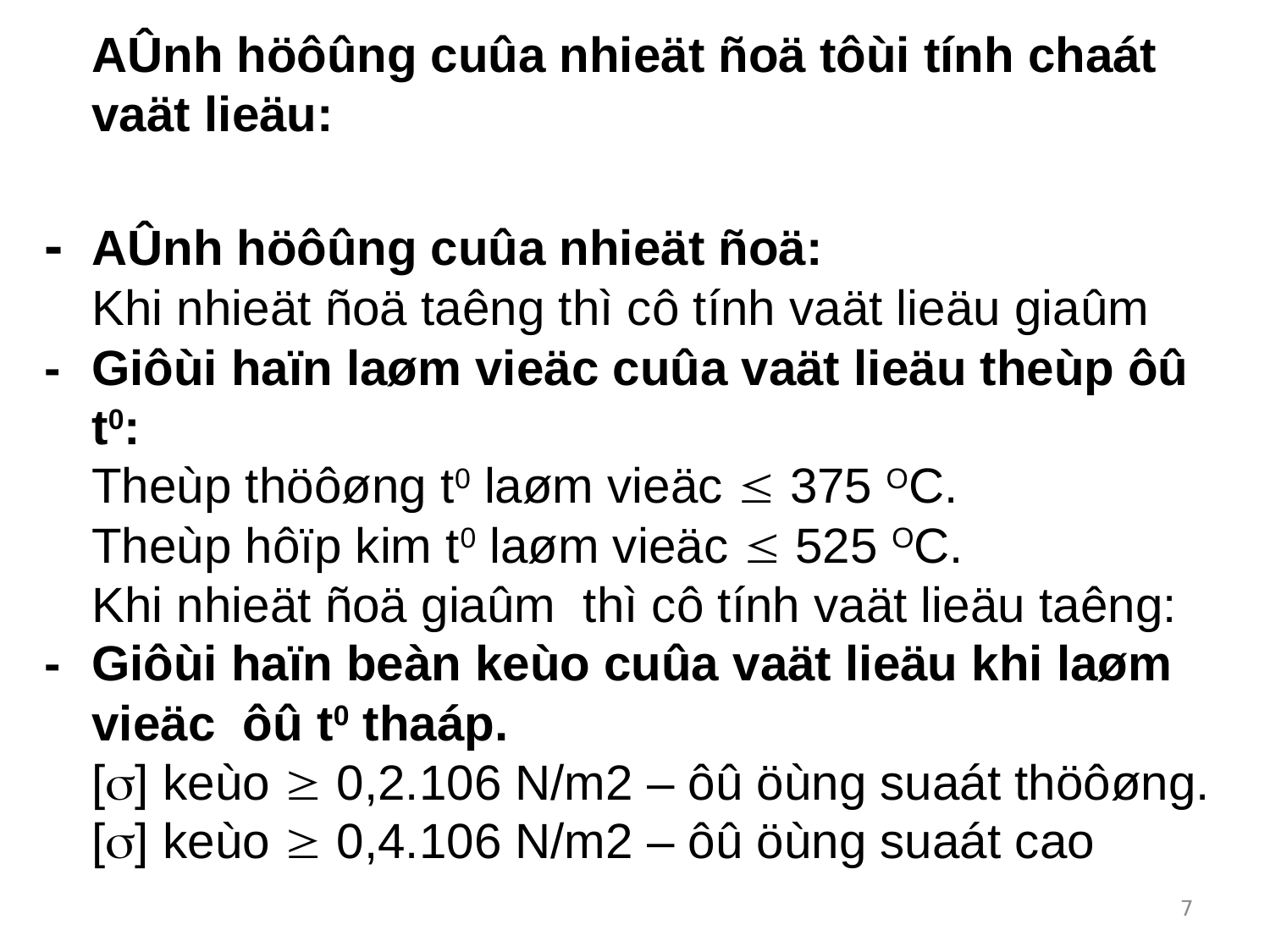

AÛnh höôûng cuûa nhieät ñoä tôùi tính chaát vaät lieäu:

- 	AÛnh höôûng cuûa nhieät ñoä:
   	Khi nhieät ñoä taêng thì cô tính vaät lieäu giaûm
- 	Giôùi haïn laøm vieäc cuûa vaät lieäu theùp ôû t0:
  	Theùp thöôøng t0 laøm vieäc ≤ 375 OC.
   	Theùp hôïp kim t0 laøm vieäc ≤ 525 OC.
   	Khi nhieät ñoä giaûm  thì cô tính vaät lieäu taêng:
- 	Giôùi haïn beàn keùo cuûa vaät lieäu khi laøm vieäc  ôû t0 thaáp.
   	[σ] keùo ≥ 0,2.106 N/m2 – ôû öùng suaát thöôøng.
   	[σ] keùo ≥ 0,4.106 N/m2 – ôû öùng suaát cao
7